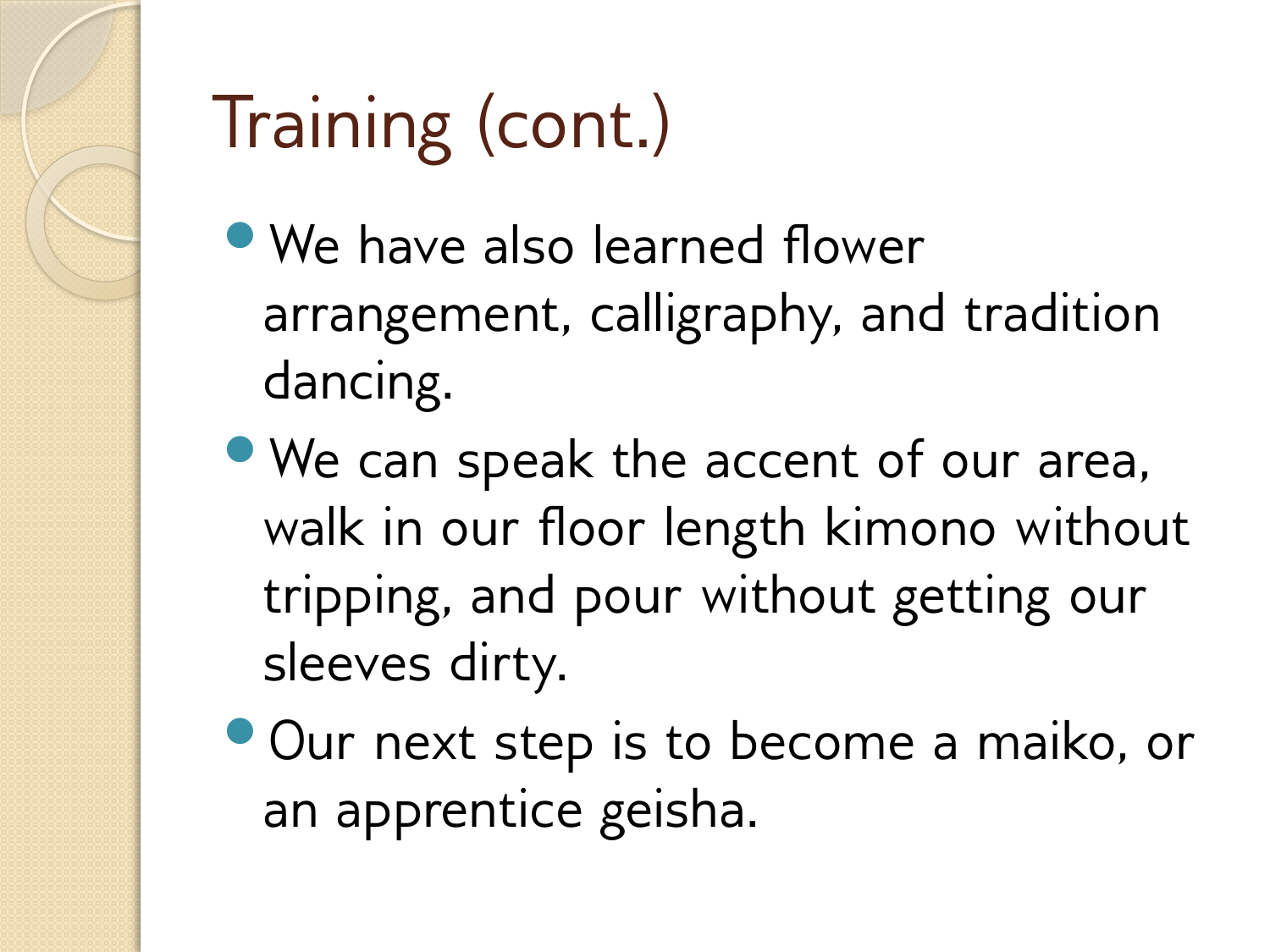

# Training (cont.)
We have also learned flower arrangement, calligraphy, and tradition dancing.
We can speak the accent of our area, walk in our floor length kimono without tripping, and pour without getting our sleeves dirty.
Our next step is to become a maiko, or an apprentice geisha.